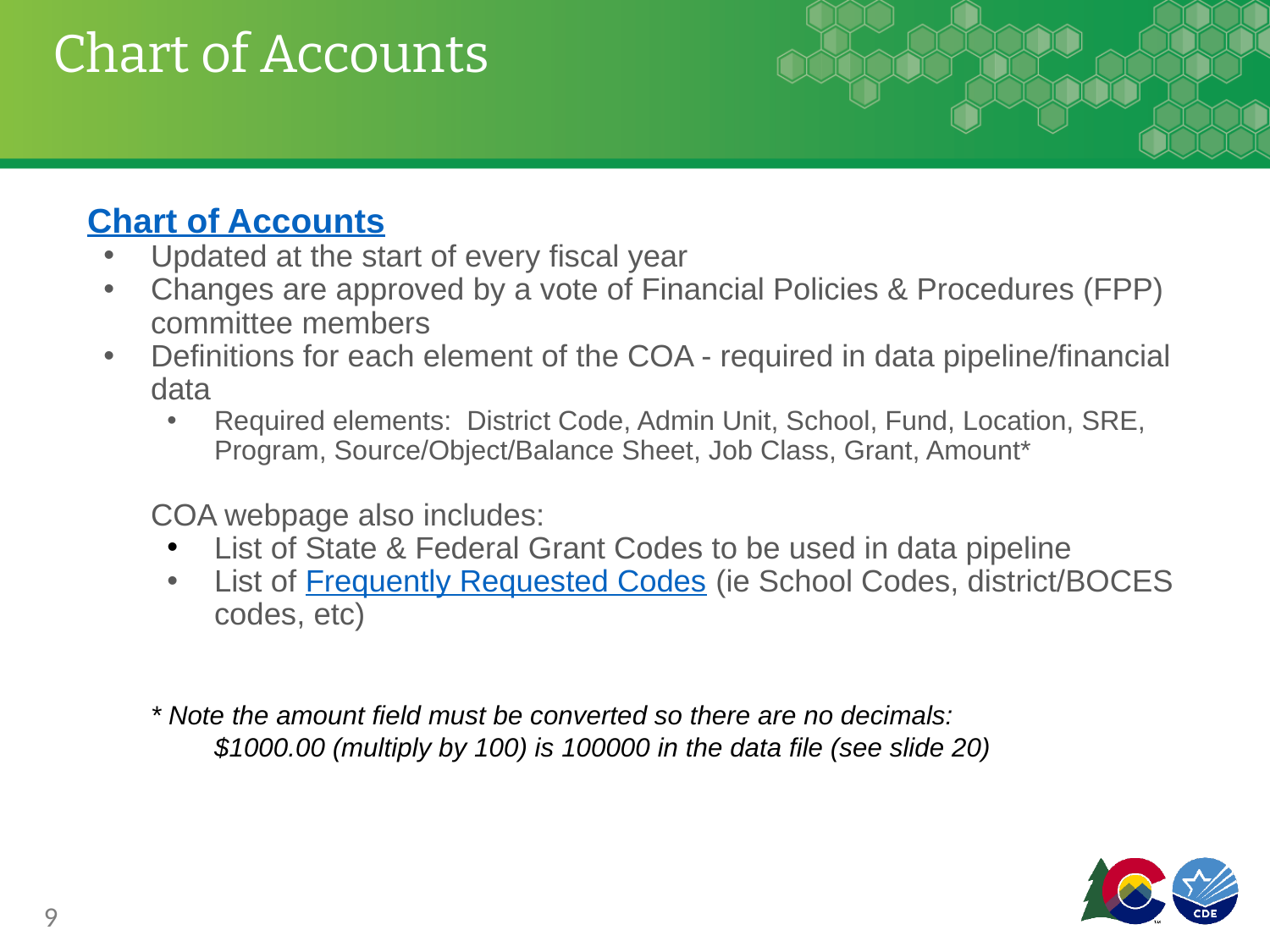

# Chart of Accounts
Chart of Accounts
Updated at the start of every fiscal year
Changes are approved by a vote of Financial Policies & Procedures (FPP) committee members
Definitions for each element of the COA - required in data pipeline/financial data
Required elements:  District Code, Admin Unit, School, Fund, Location, SRE, Program, Source/Object/Balance Sheet, Job Class, Grant, Amount*

COA webpage also includes:
List of State & Federal Grant Codes to be used in data pipeline
List of Frequently Requested Codes (ie School Codes, district/BOCES codes, etc)

* Note the amount field must be converted so there are no decimals:
$1000.00 (multiply by 100) is 100000 in the data file (see slide 20)
9